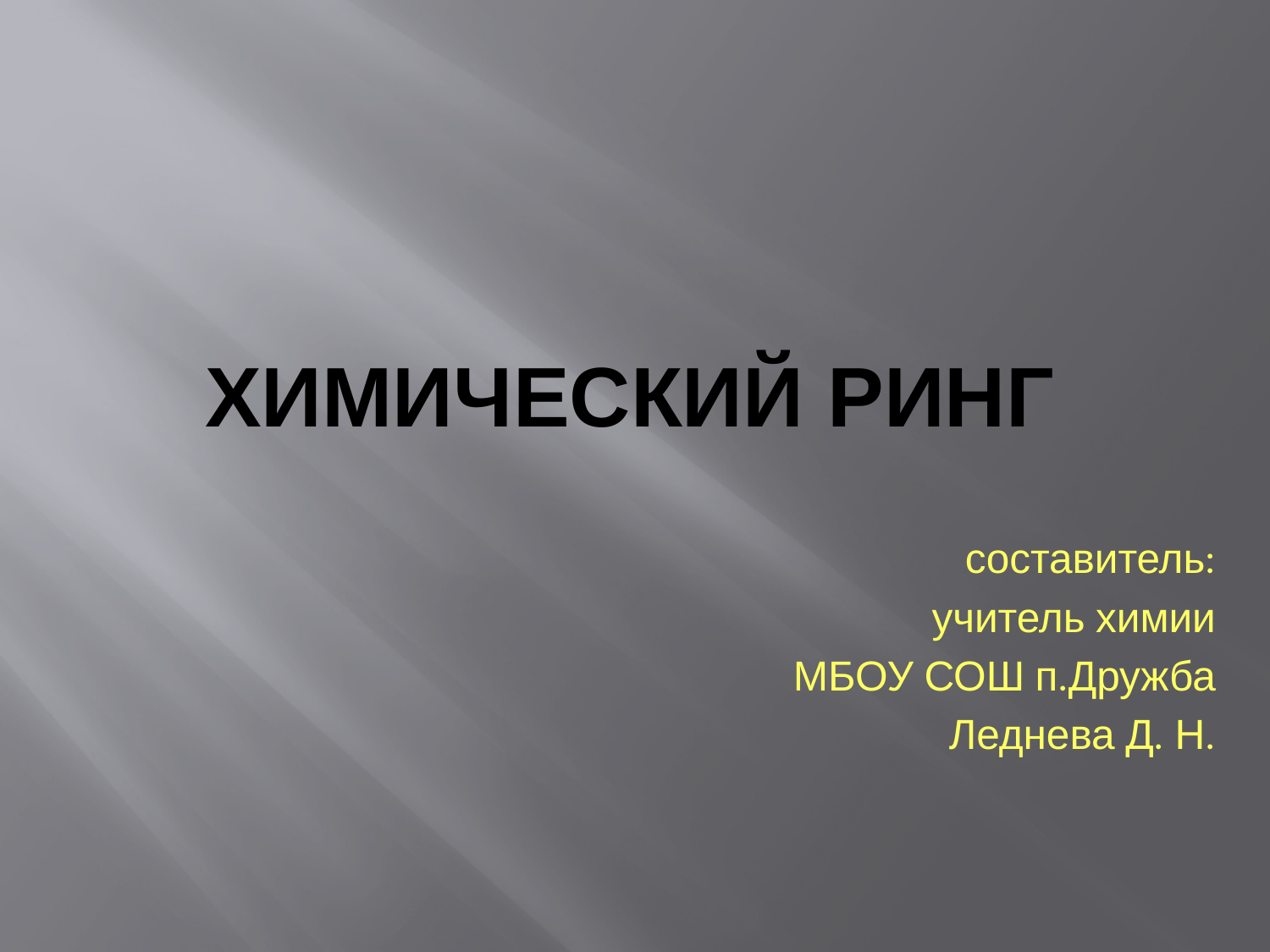

# Химический ринг
составитель:
учитель химии
 МБОУ СОШ п.Дружба
Леднева Д. Н.